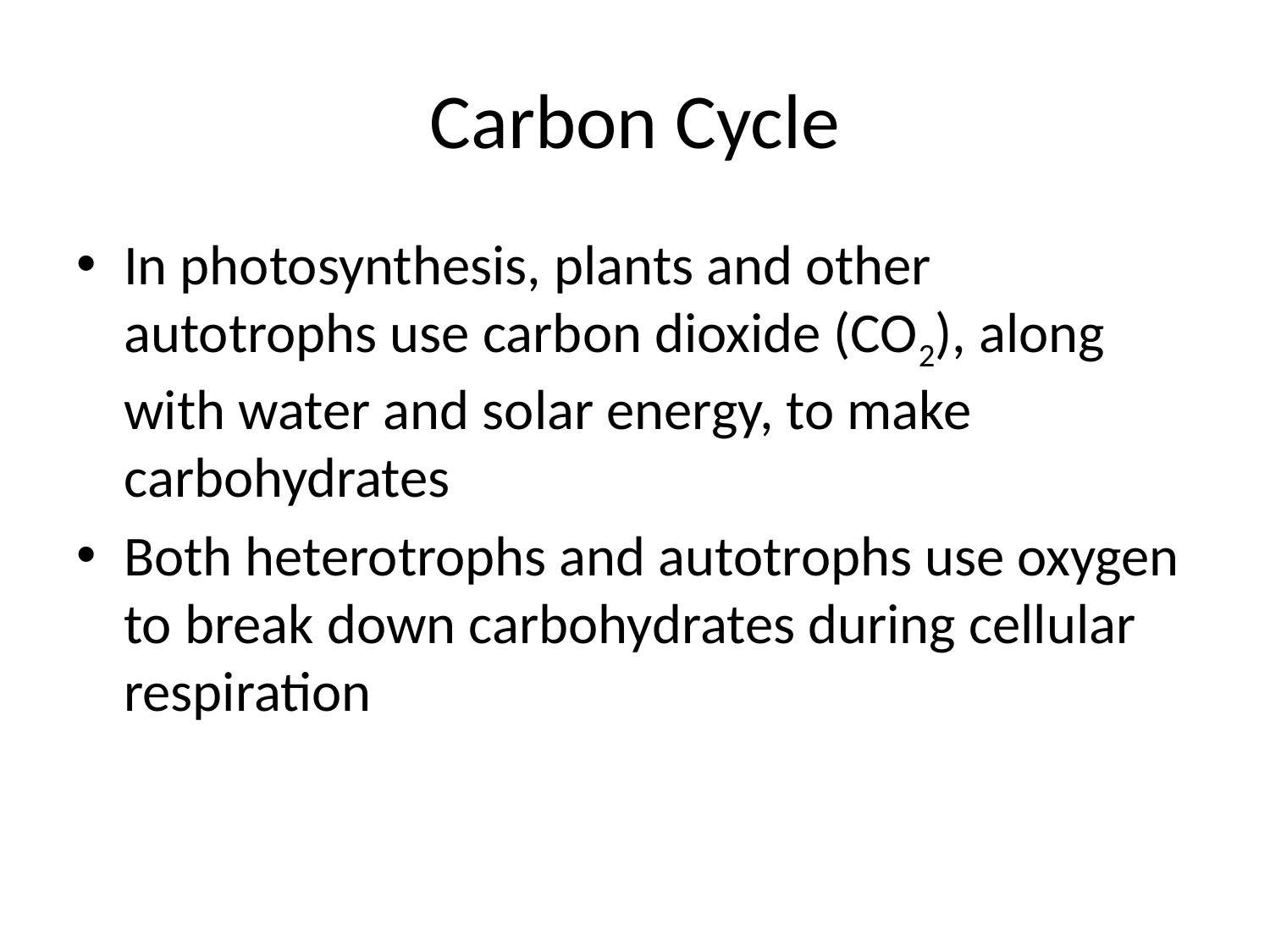

# Carbon Cycle
In photosynthesis, plants and other autotrophs use carbon dioxide (CO2), along with water and solar energy, to make carbohydrates
Both heterotrophs and autotrophs use oxygen to break down carbohydrates during cellular respiration